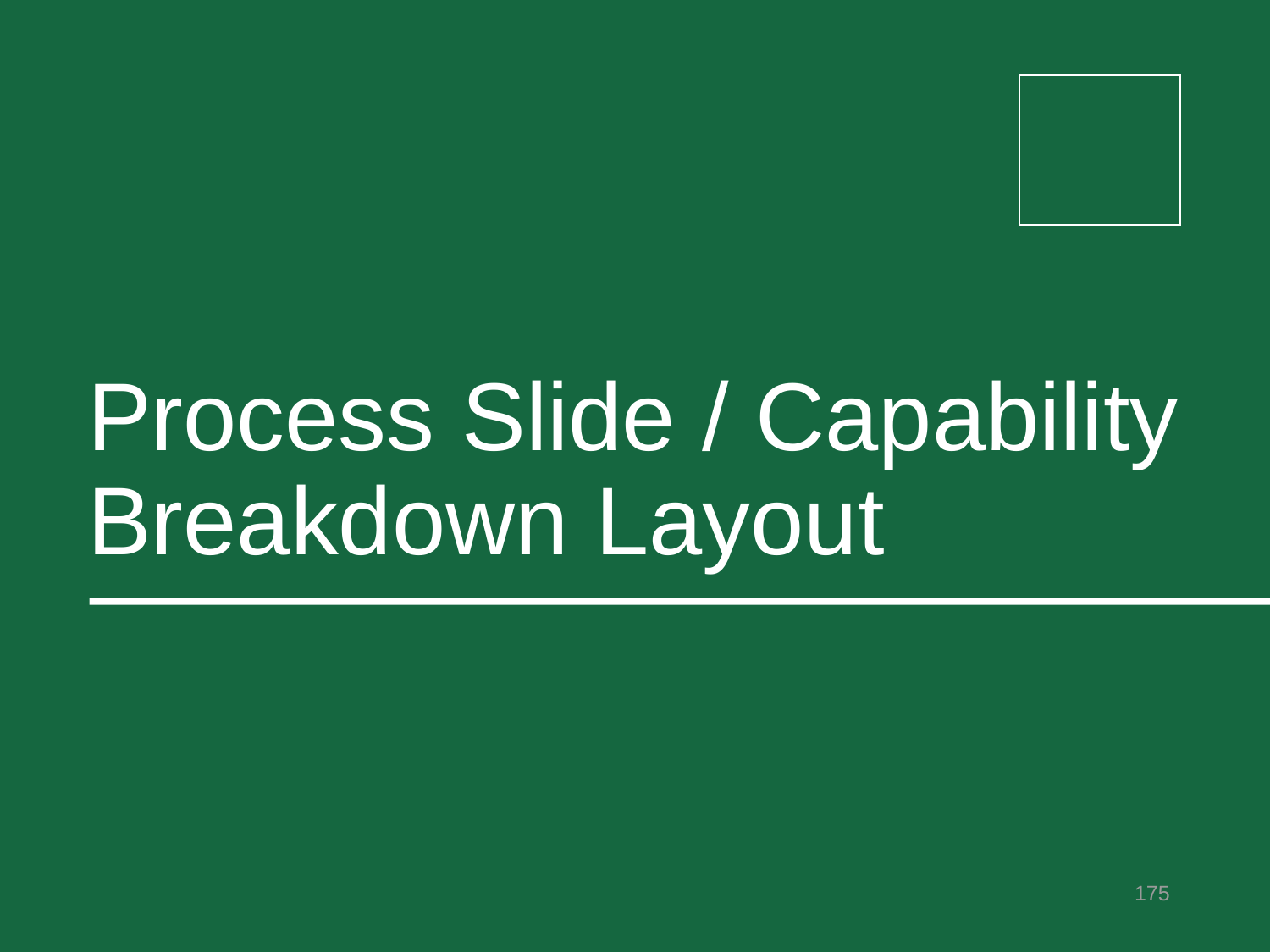

# Process Slide / Capability Breakdown Layout

175